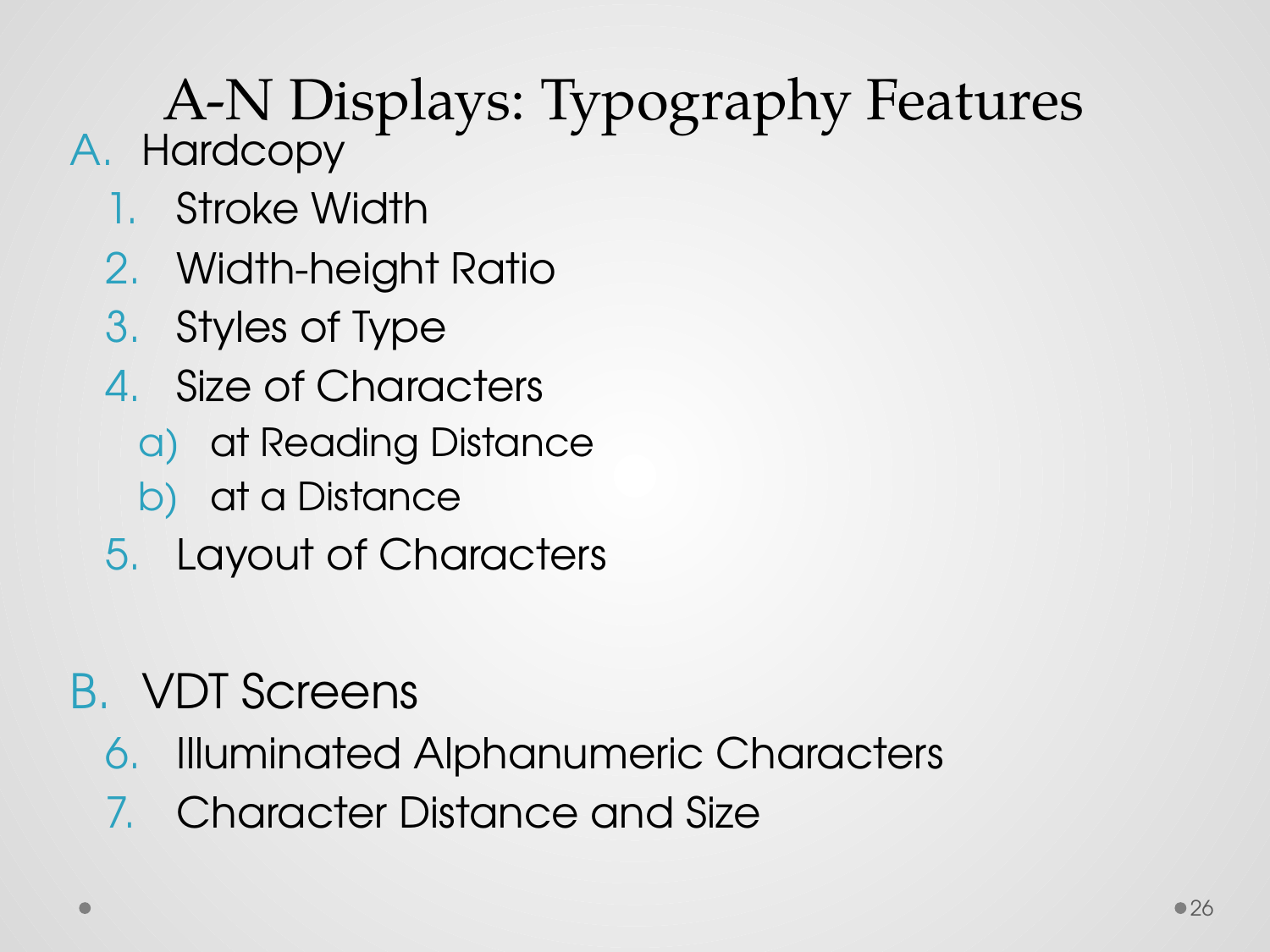

# A-N Displays: Typography Features

Hardcopy
Stroke Width
Width-height Ratio
Styles of Type
Size of Characters
at Reading Distance
at a Distance
Layout of Characters

VDT Screens
Illuminated Alphanumeric Characters
Character Distance and Size
26